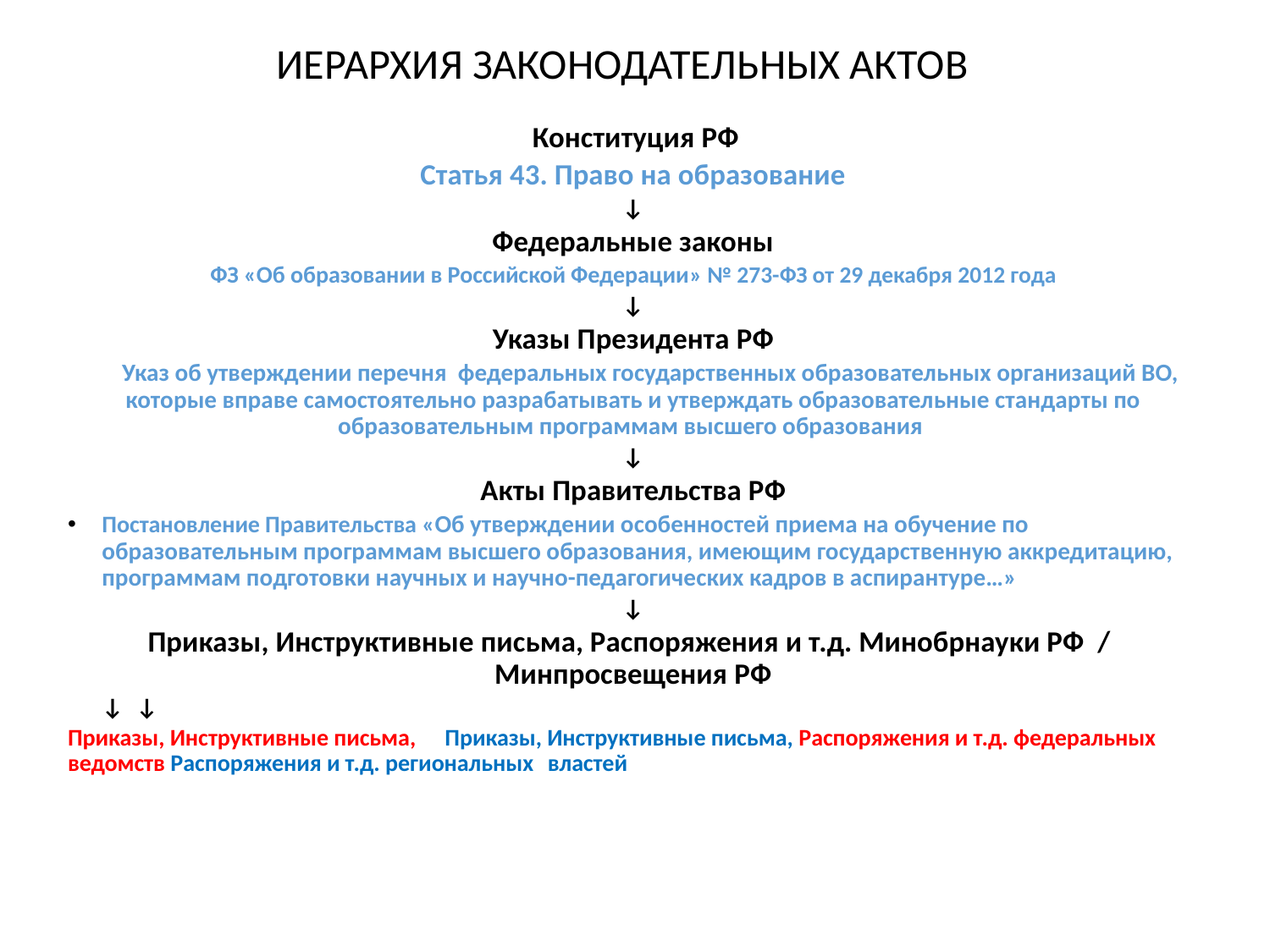

# ИЕРАРХИЯ ЗАКОНОДАТЕЛЬНЫХ АКТОВ
 Конституция РФ
Статья 43. Право на образование
↓
Федеральные законы
ФЗ «Об образовании в Российской Федерации» № 273-ФЗ от 29 декабря 2012 года
↓
Указы Президента РФ
	Указ об утверждении перечня  федеральных государственных образовательных организаций ВО, которые вправе самостоятельно разрабатывать и утверждать образовательные стандарты по образовательным программам высшего образования
↓
Акты Правительства РФ
		Постановление Правительства «Об утверждении особенностей приема на обучение по образовательным программам высшего образования, имеющим государственную аккредитацию, программам подготовки научных и научно-педагогических кадров в аспирантуре…»
↓
Приказы, Инструктивные письма, Распоряжения и т.д. Минобрнауки РФ  /  Минпросвещения РФ
	↓						↓
Приказы, Инструктивные письма, 				Приказы, Инструктивные письма, Распоряжения и т.д. федеральных ведомств			Распоряжения и т.д. региональных 							властей